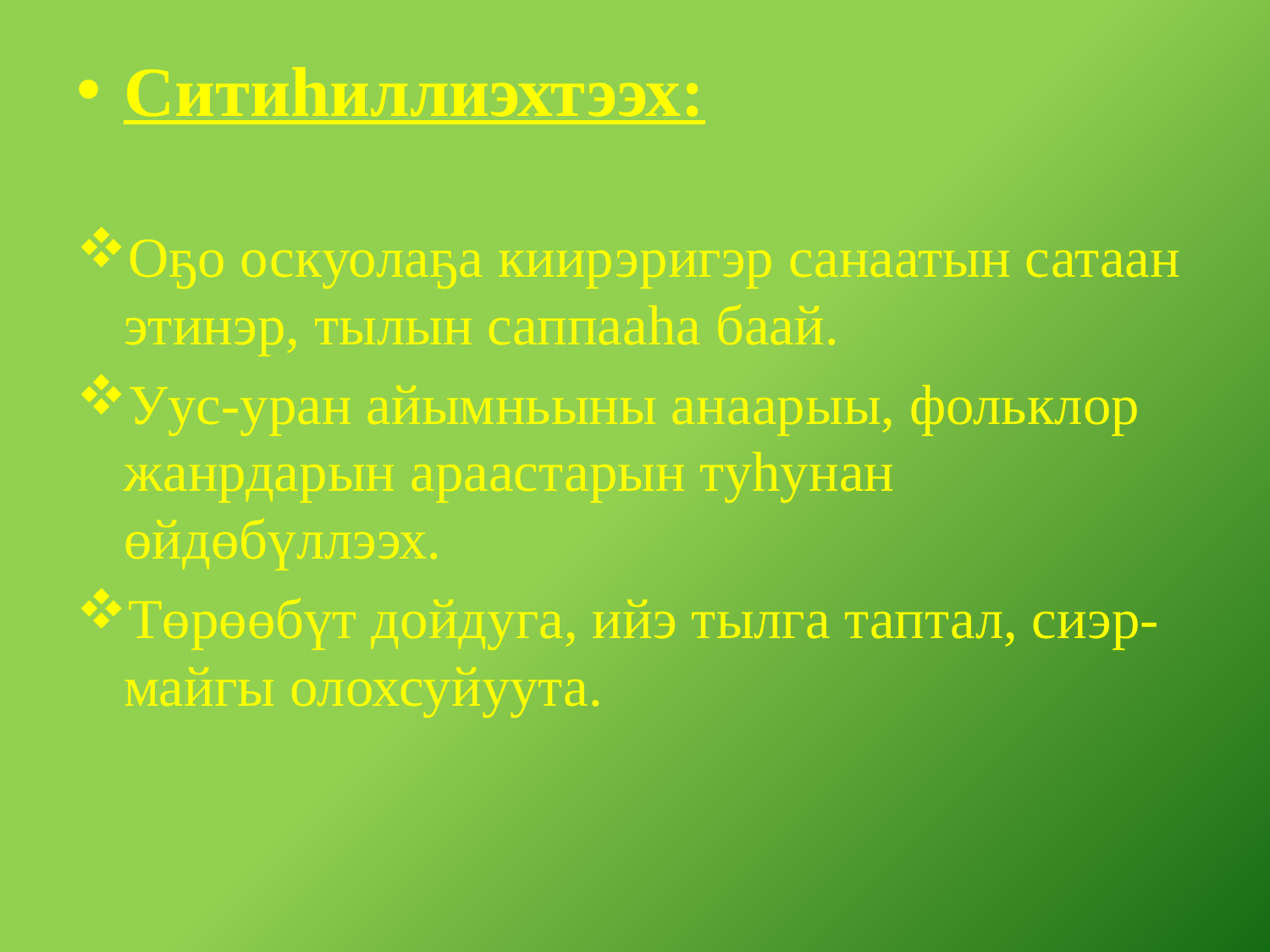

Ситиһиллиэхтээх:

Оҕо оскуолаҕа киирэригэр санаатын сатаан этинэр, тылын саппааһа баай.
Уус-уран айымньыны анаарыы, фольклор жанрдарын араастарын туһунан өйдөбүллээх.
Төрөөбүт дойдуга, ийэ тылга таптал, сиэр-майгы олохсуйуута.